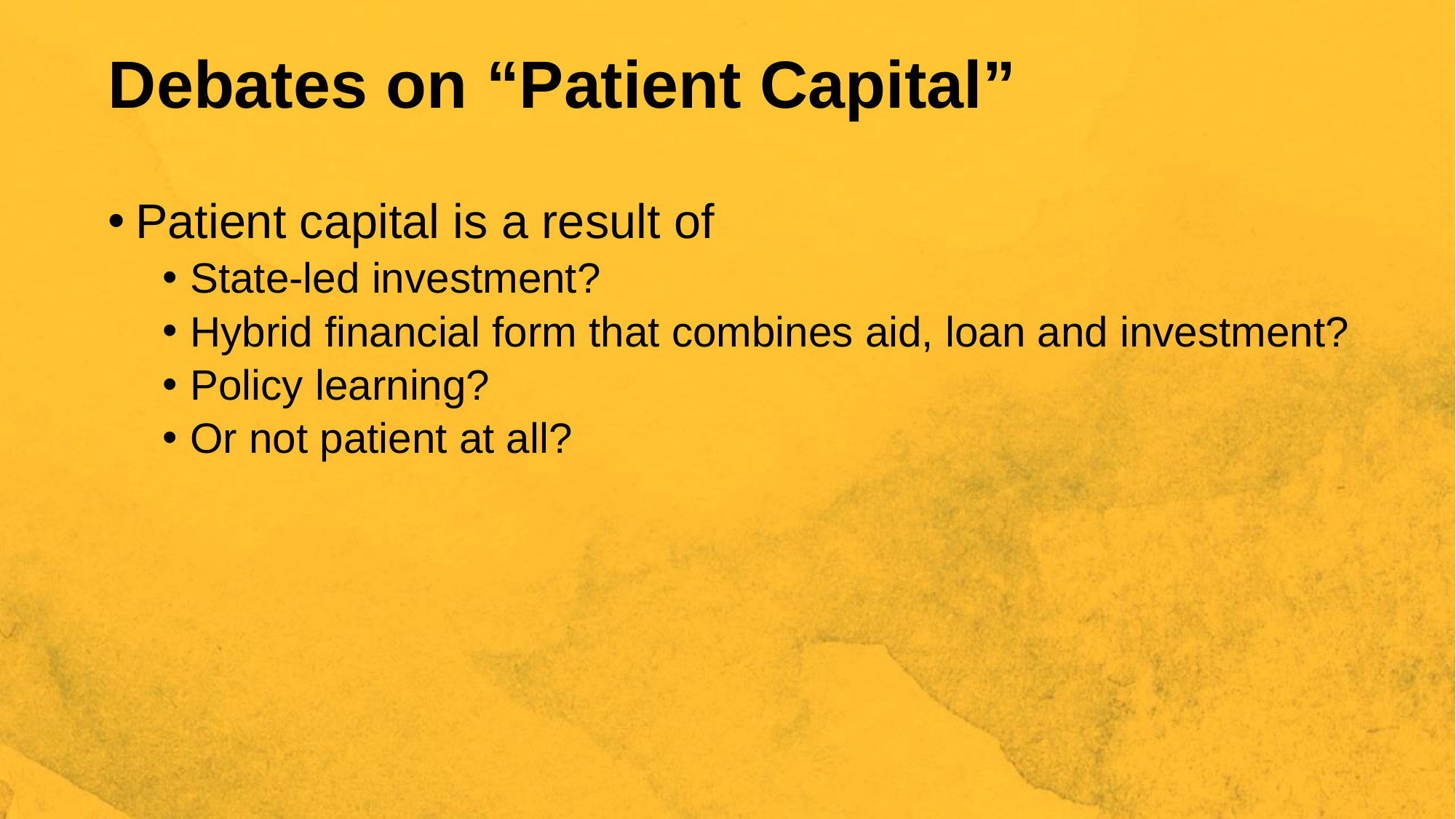

# Debates on “Patient Capital”
Patient capital is a result of
State-led investment?
Hybrid financial form that combines aid, loan and investment?
Policy learning?
Or not patient at all?